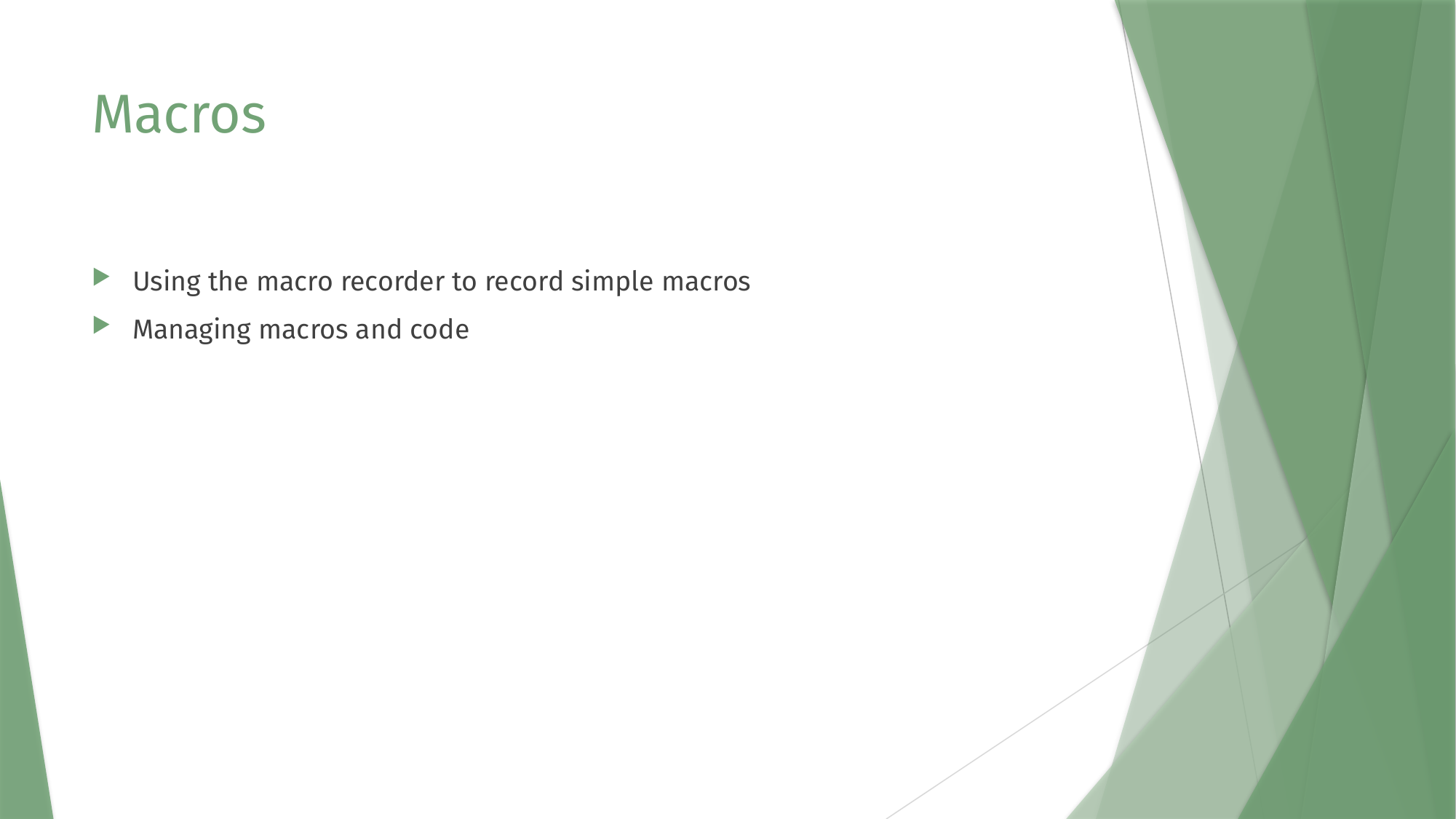

# Macros
Using the macro recorder to record simple macros
Managing macros and code